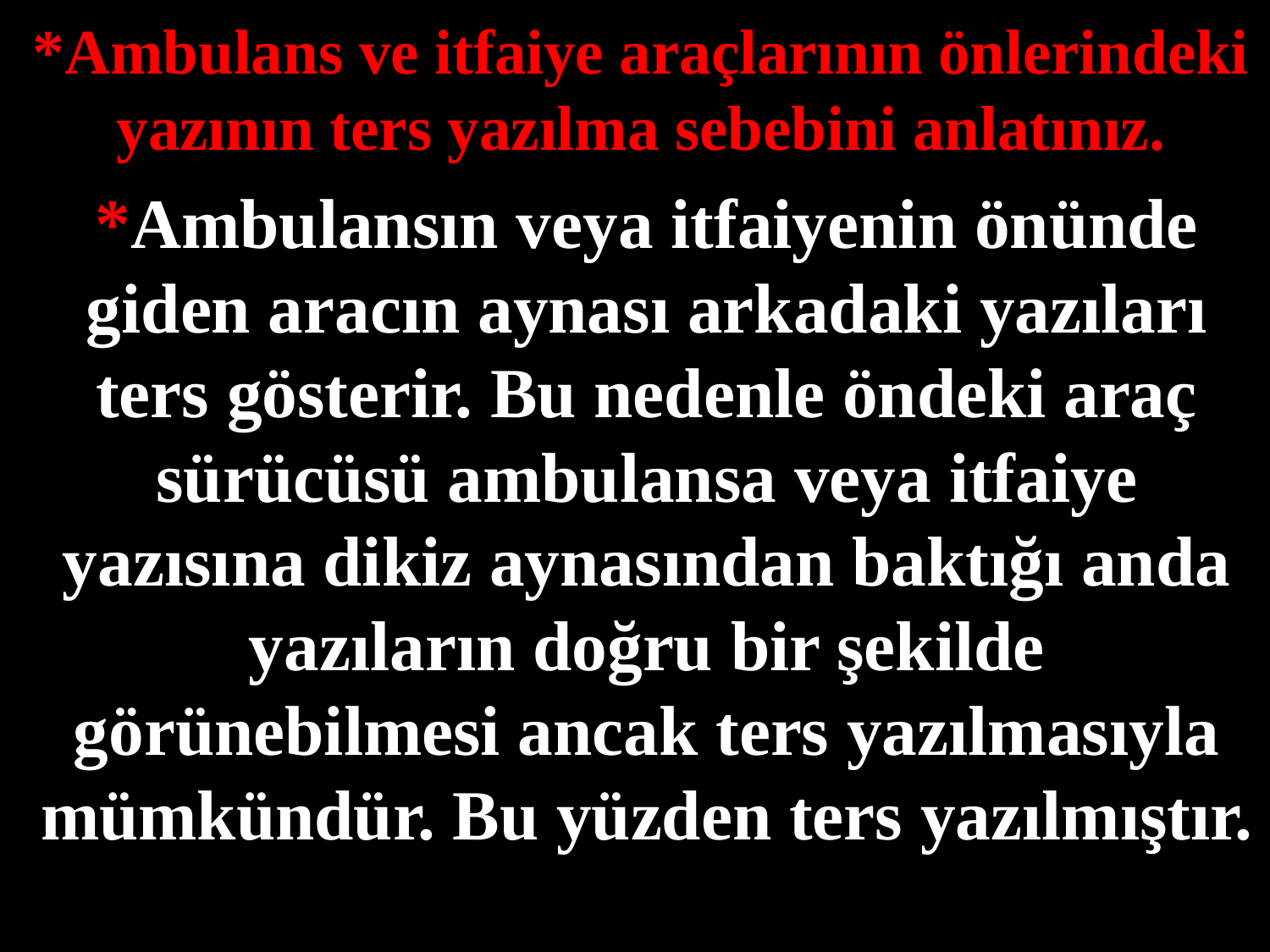

*Ambulans ve itfaiye araçlarının önlerindeki yazının ters yazılma sebebini anlatınız.
*Ambulansın veya itfaiyenin önünde giden aracın aynası arkadaki yazıları ters gösterir. Bu nedenle öndeki araç sürücüsü ambulansa veya itfaiye yazısına dikiz aynasından baktığı anda yazıların doğru bir şekilde görünebilmesi ancak ters yazılmasıyla mümkündür. Bu yüzden ters yazılmıştır.
#